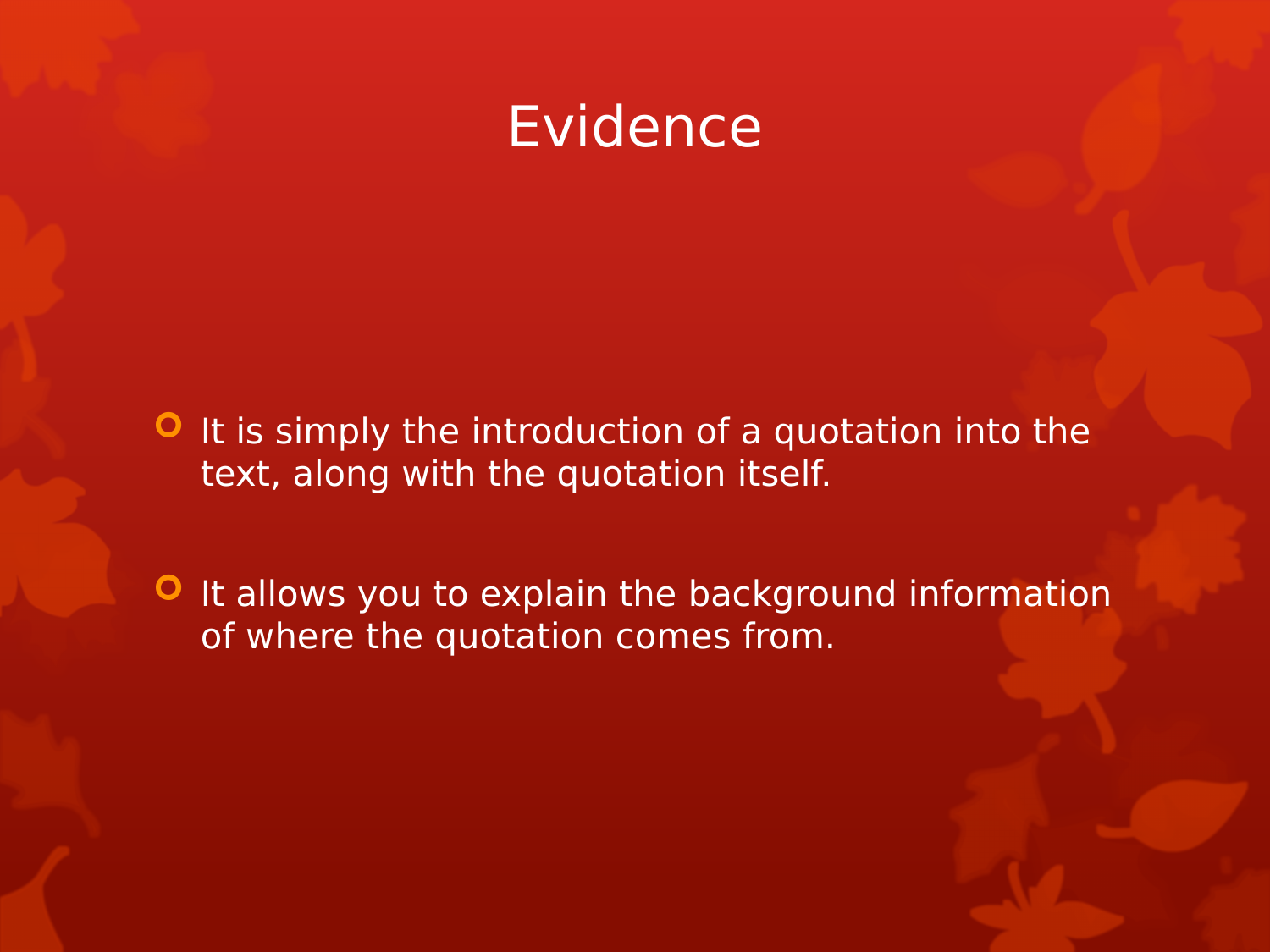

# Evidence
It is simply the introduction of a quotation into the text, along with the quotation itself.

It allows you to explain the background information of where the quotation comes from.